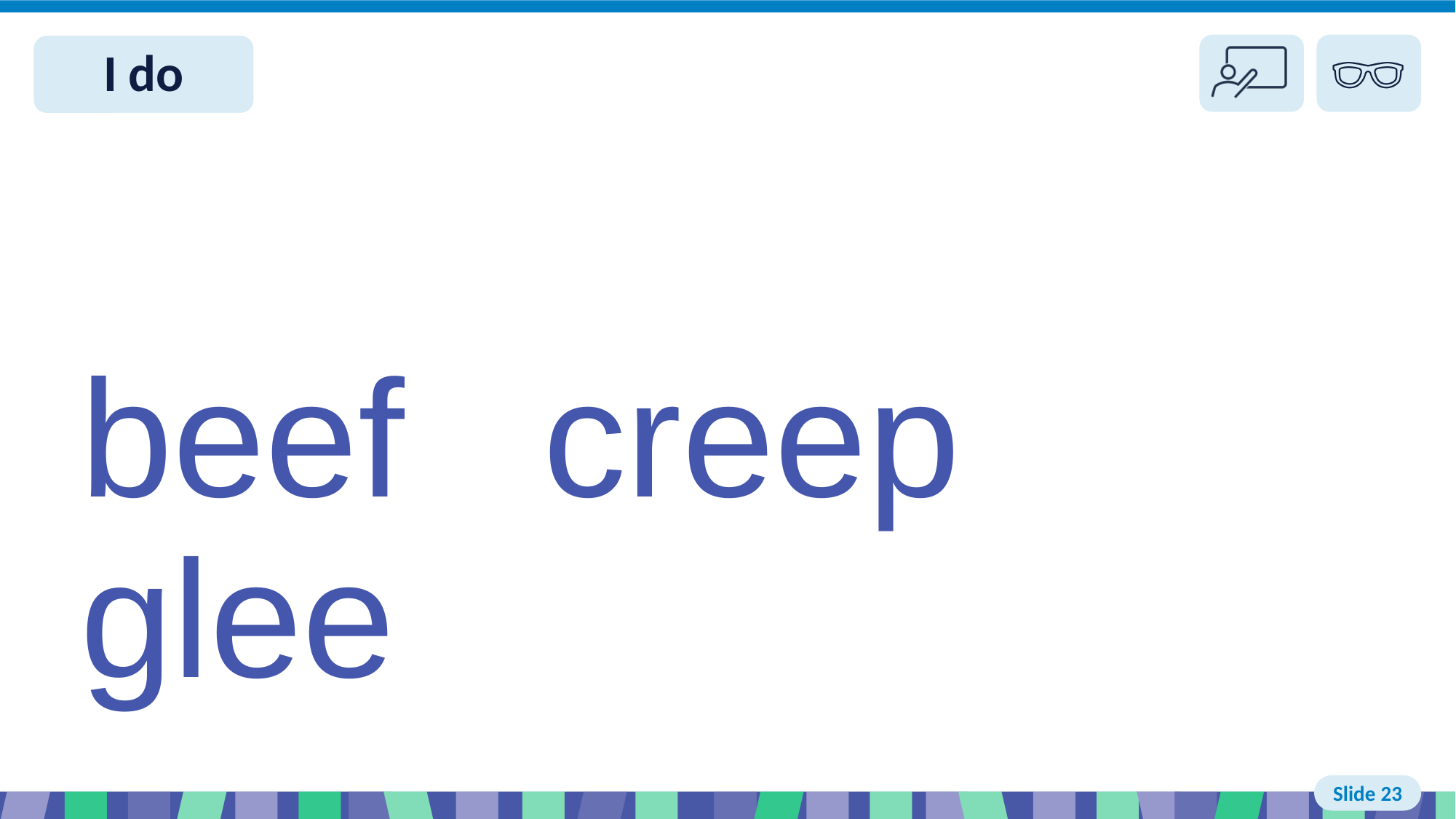

# Slide 23 I do
beef   creep   glee